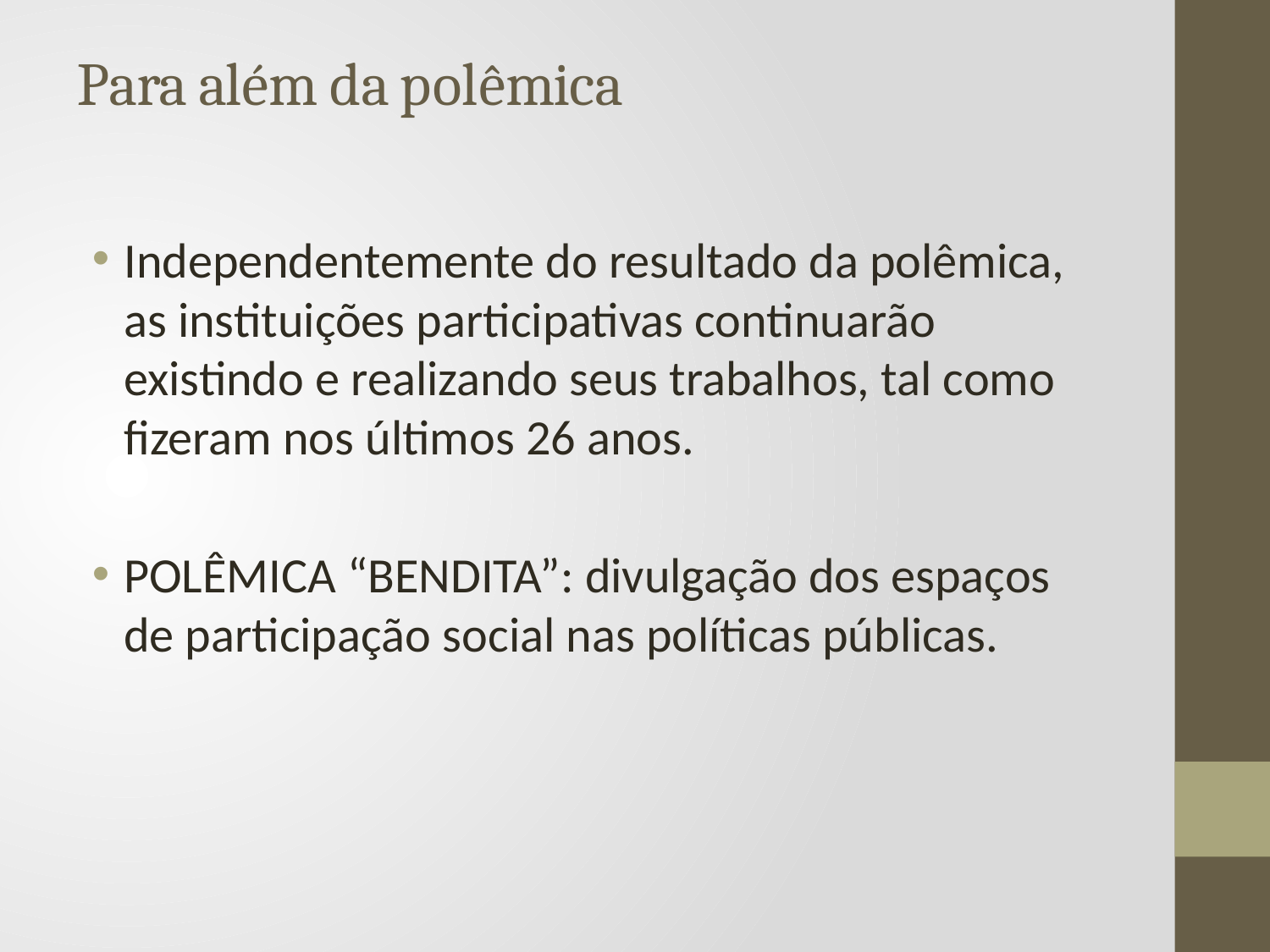

# Para além da polêmica
Independentemente do resultado da polêmica, as instituições participativas continuarão existindo e realizando seus trabalhos, tal como fizeram nos últimos 26 anos.

POLÊMICA “BENDITA”: divulgação dos espaços de participação social nas políticas públicas.